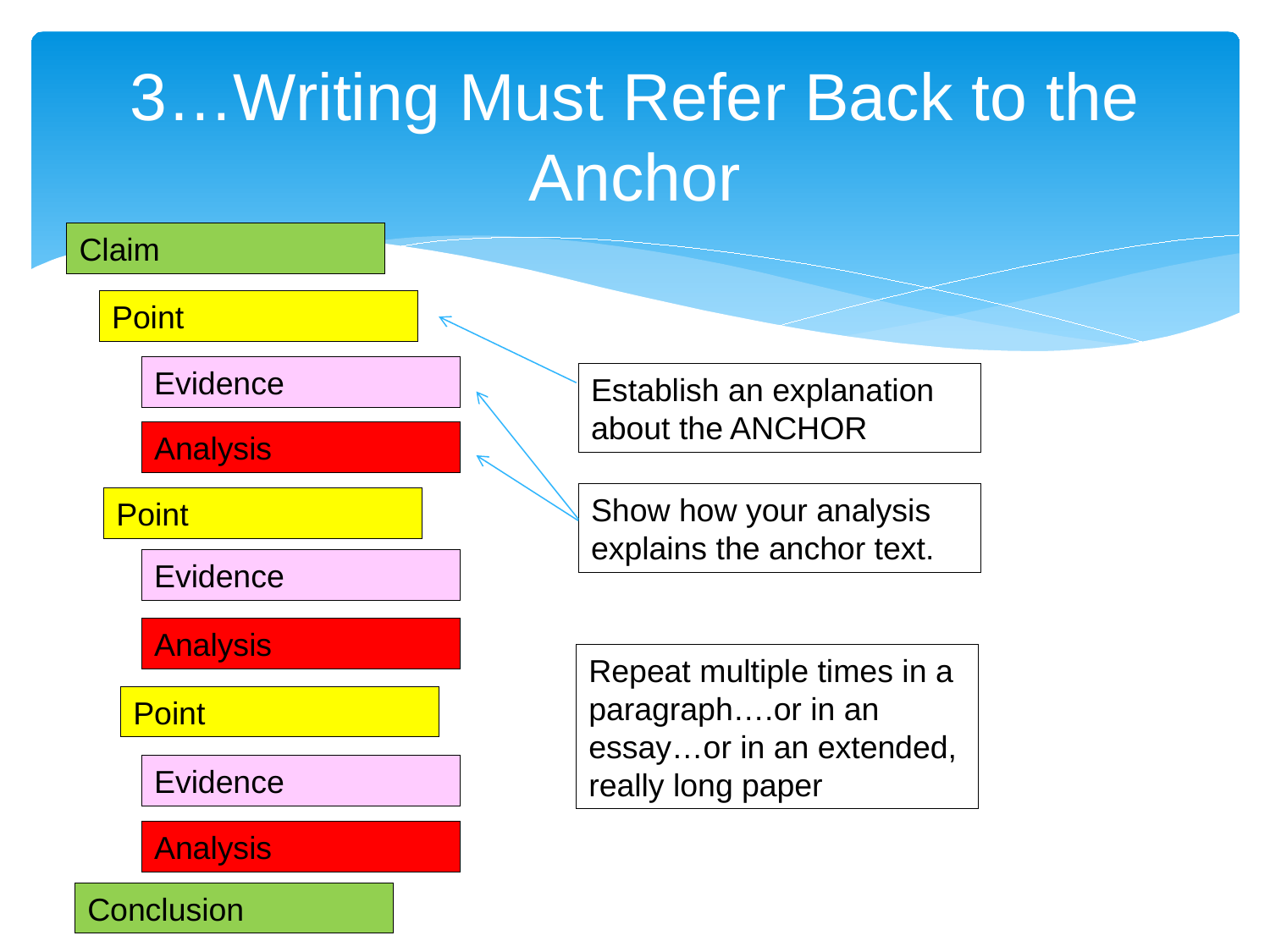

# 3…Writing Must Refer Back to the Anchor
Claim
Point
Evidence
Establish an explanation about the ANCHOR
Analysis
Show how your analysis explains the anchor text.
Point
Evidence
Analysis
Repeat multiple times in a paragraph….or in an essay…or in an extended, really long paper
Point
Evidence
Analysis
Conclusion